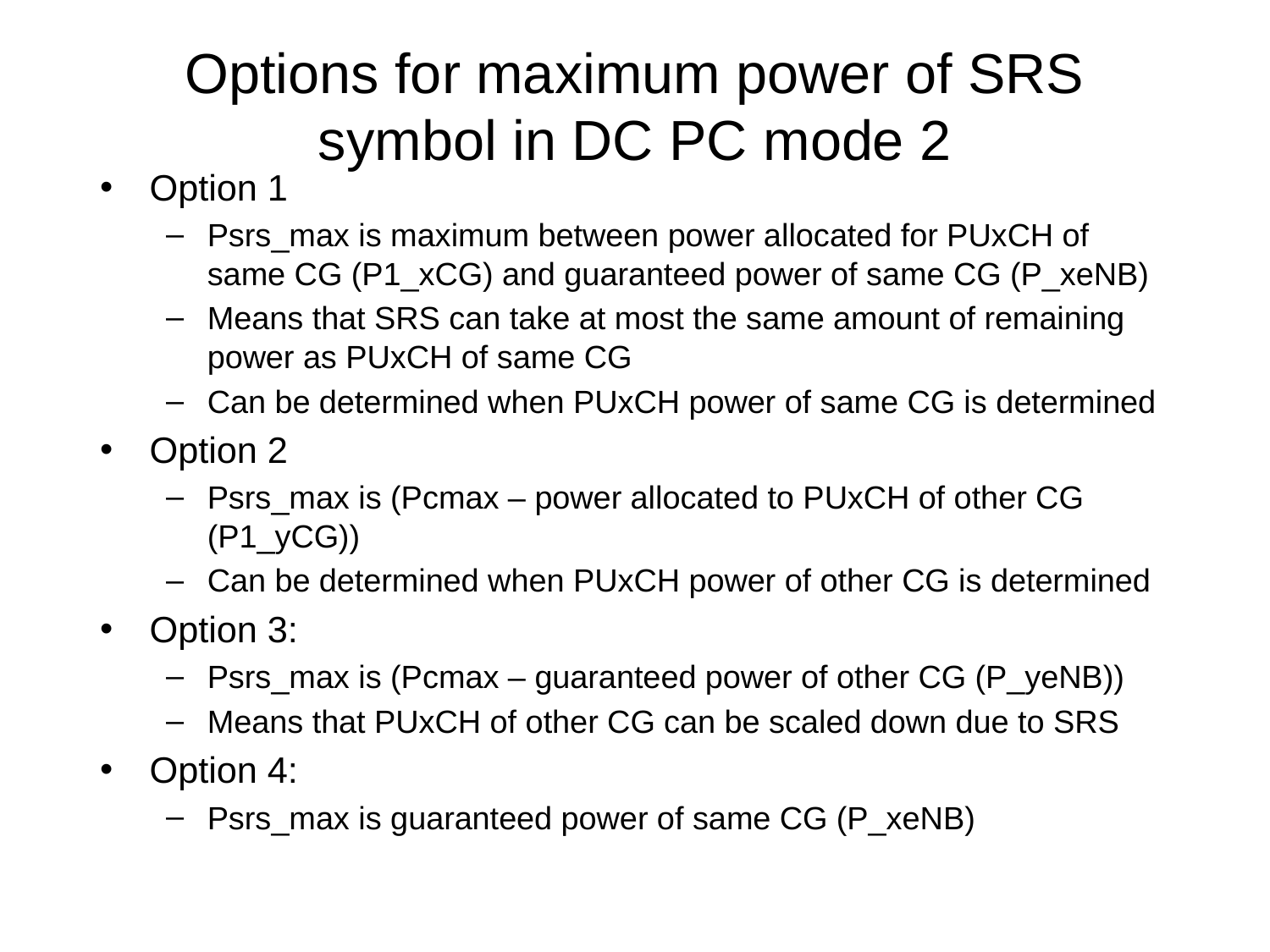

# Options for maximum power of SRS symbol in DC PC mode 2
Option 1
Psrs_max is maximum between power allocated for PUxCH of same CG (P1_xCG) and guaranteed power of same CG (P_xeNB)
Means that SRS can take at most the same amount of remaining power as PUxCH of same CG
Can be determined when PUxCH power of same CG is determined
Option 2
Psrs_max is (Pcmax – power allocated to PUxCH of other CG (P1_yCG))
Can be determined when PUxCH power of other CG is determined
Option 3:
Psrs_max is (Pcmax – guaranteed power of other CG (P_yeNB))
Means that PUxCH of other CG can be scaled down due to SRS
Option 4:
Psrs_max is guaranteed power of same CG (P_xeNB)